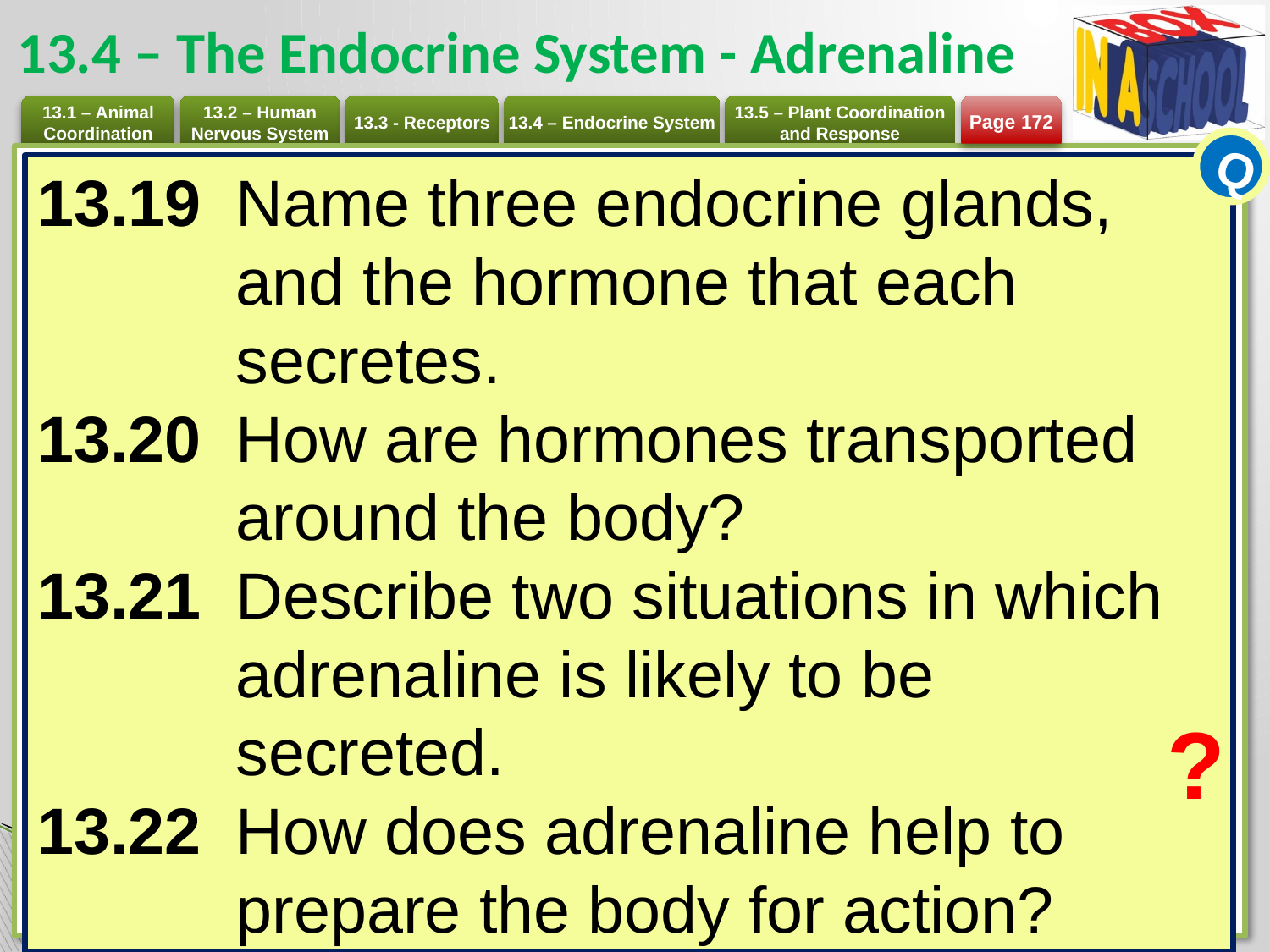

# 13.4 – The Endocrine System - Adrenaline
Page 172
Q
13.19 	Name three endocrine glands, and the hormone that each secretes.
13.20 	How are hormones transported around the body?
13.21 	Describe two situations in which adrenaline is likely to be secreted.
13.22 	How does adrenaline help to prepare the body for action?
?